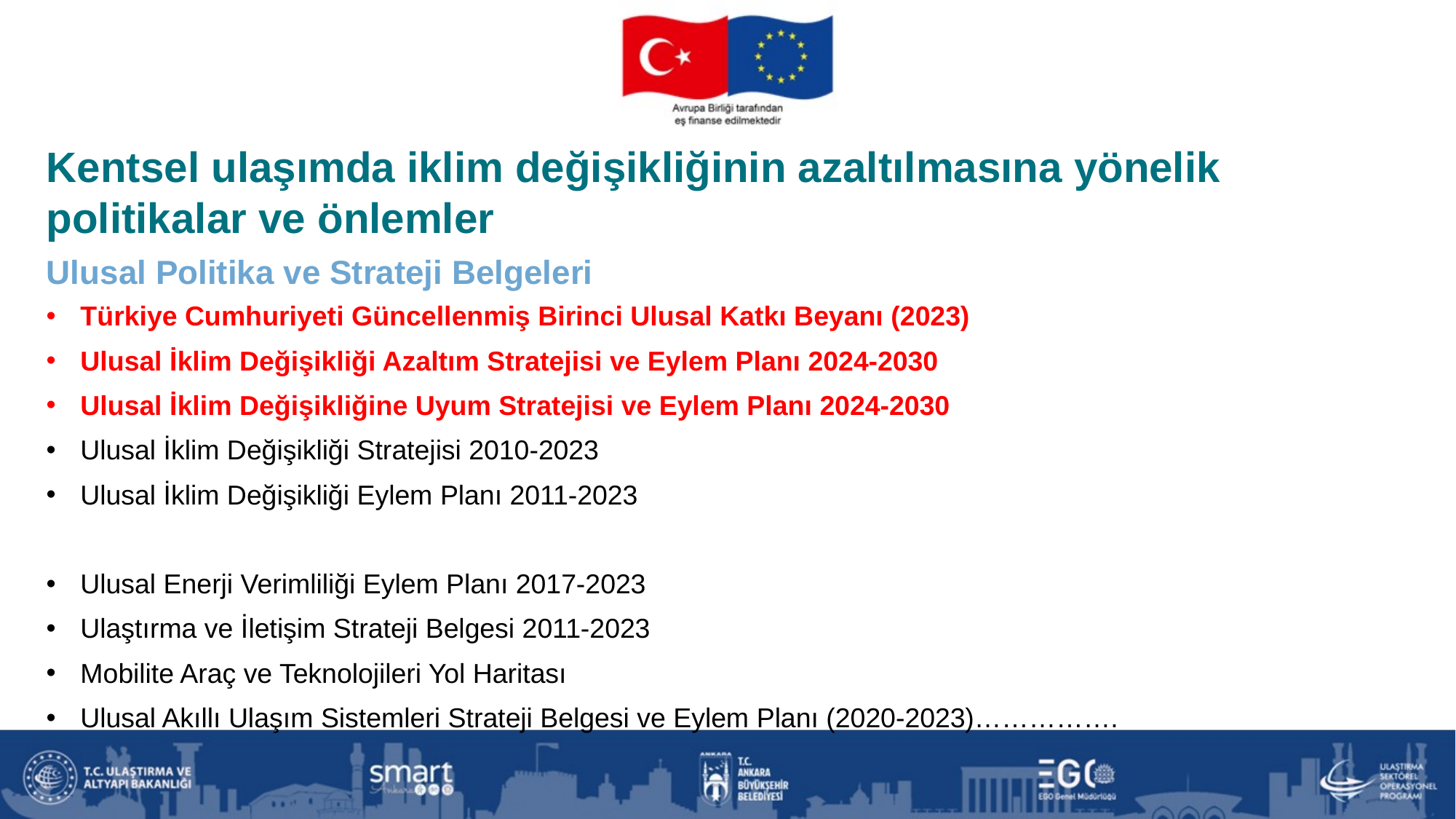

Kentsel ulaşımda iklim değişikliğinin azaltılmasına yönelik politikalar ve önlemler
Ulusal Politika ve Strateji Belgeleri

Türkiye Cumhuriyeti Güncellenmiş Birinci Ulusal Katkı Beyanı (2023)
Ulusal İklim Değişikliği Azaltım Stratejisi ve Eylem Planı 2024-2030
Ulusal İklim Değişikliğine Uyum Stratejisi ve Eylem Planı 2024-2030
Ulusal İklim Değişikliği Stratejisi 2010-2023
Ulusal İklim Değişikliği Eylem Planı 2011-2023

Ulusal Enerji Verimliliği Eylem Planı 2017-2023
Ulaştırma ve İletişim Strateji Belgesi 2011-2023
Mobilite Araç ve Teknolojileri Yol Haritası
Ulusal Akıllı Ulaşım Sistemleri Strateji Belgesi ve Eylem Planı (2020-2023)…………….